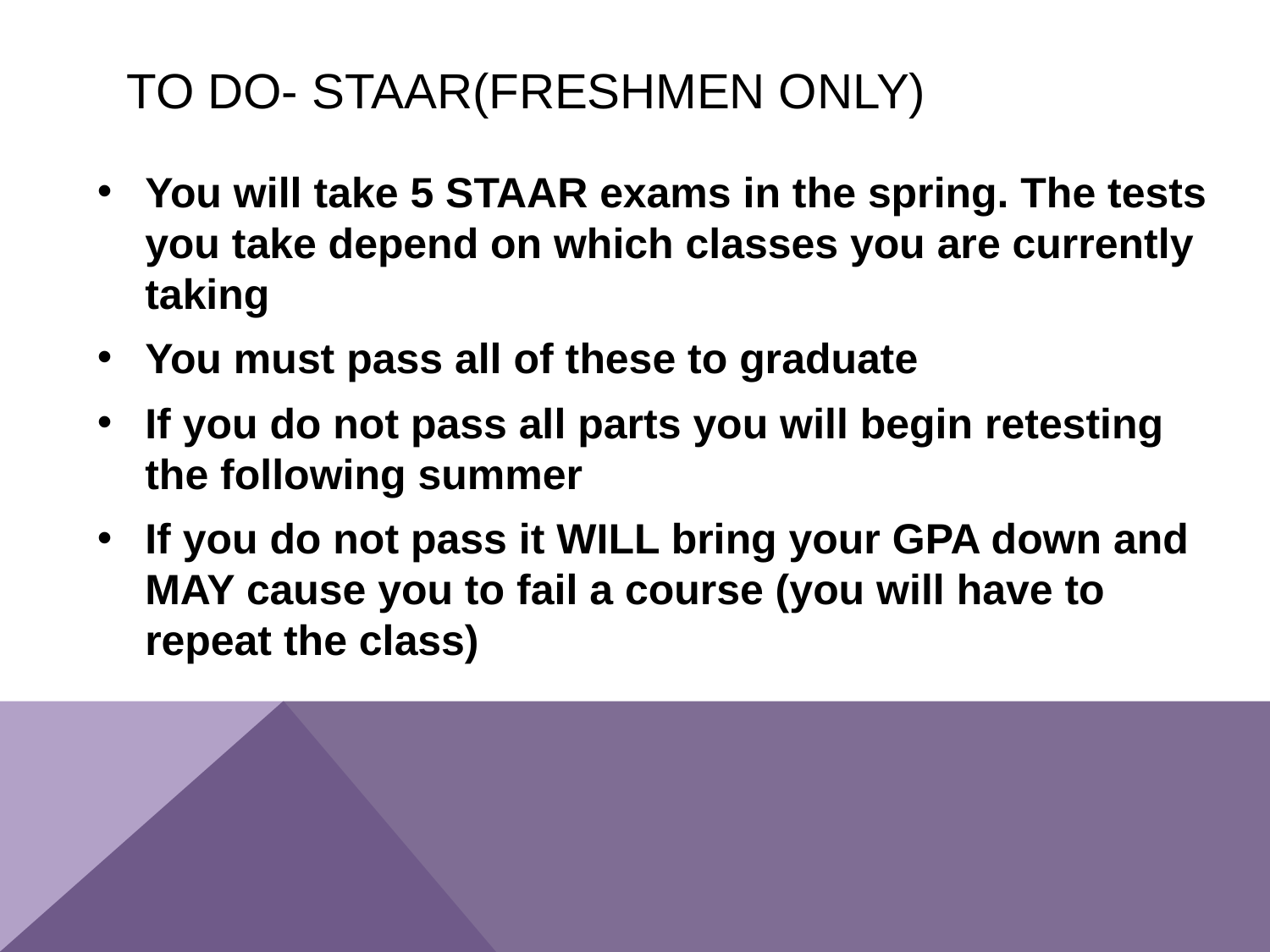

# To do- staar(Freshmen ONLY)
You will take 5 STAAR exams in the spring. The tests you take depend on which classes you are currently taking
You must pass all of these to graduate
If you do not pass all parts you will begin retesting the following summer
If you do not pass it WILL bring your GPA down and MAY cause you to fail a course (you will have to repeat the class)